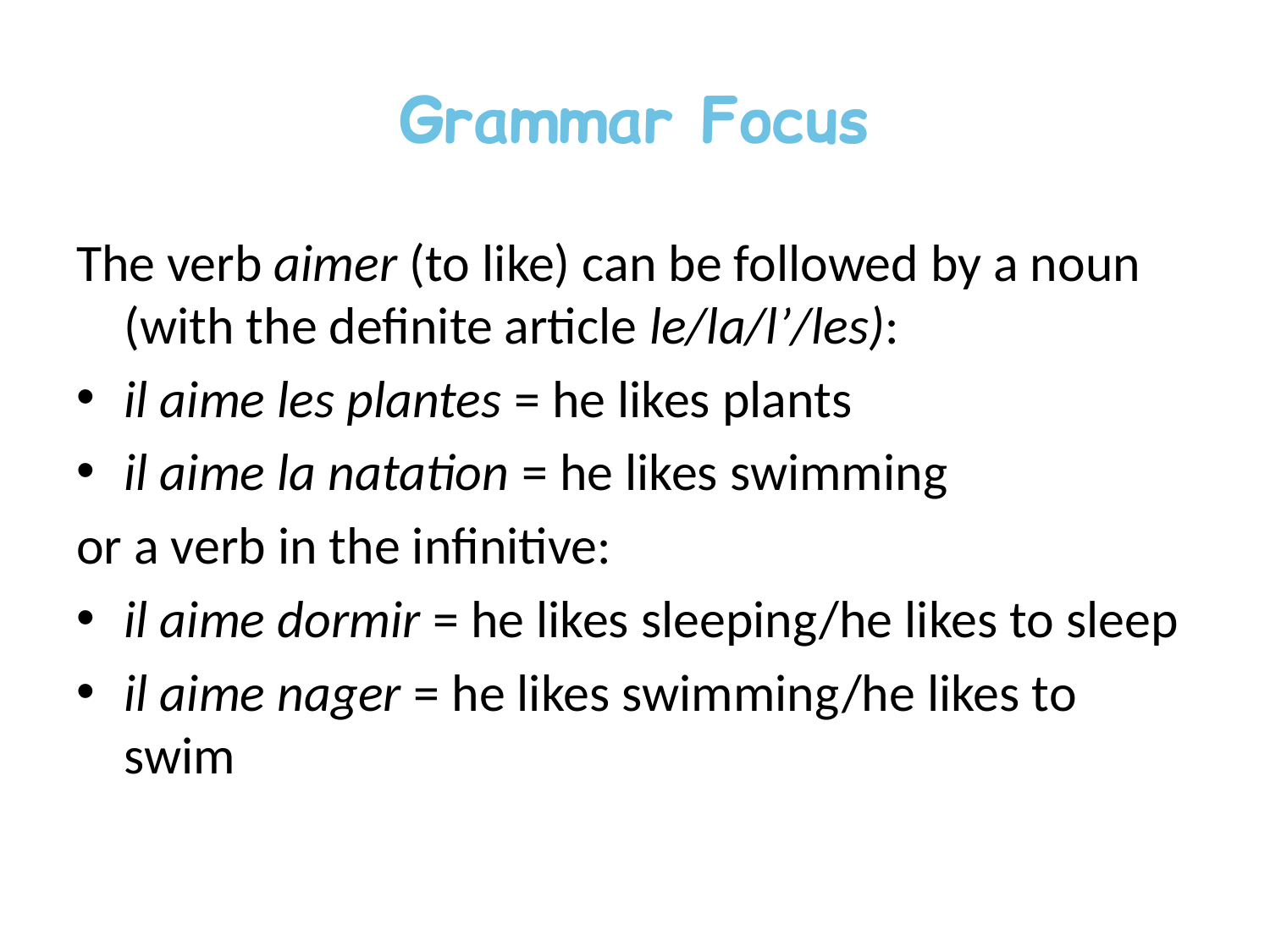

# Grammar Focus
The verb aimer (to like) can be followed by a noun (with the definite article le/la/l’/les):
il aime les plantes = he likes plants
il aime la natation = he likes swimming
or a verb in the infinitive:
il aime dormir = he likes sleeping/he likes to sleep
il aime nager = he likes swimming/he likes to swim